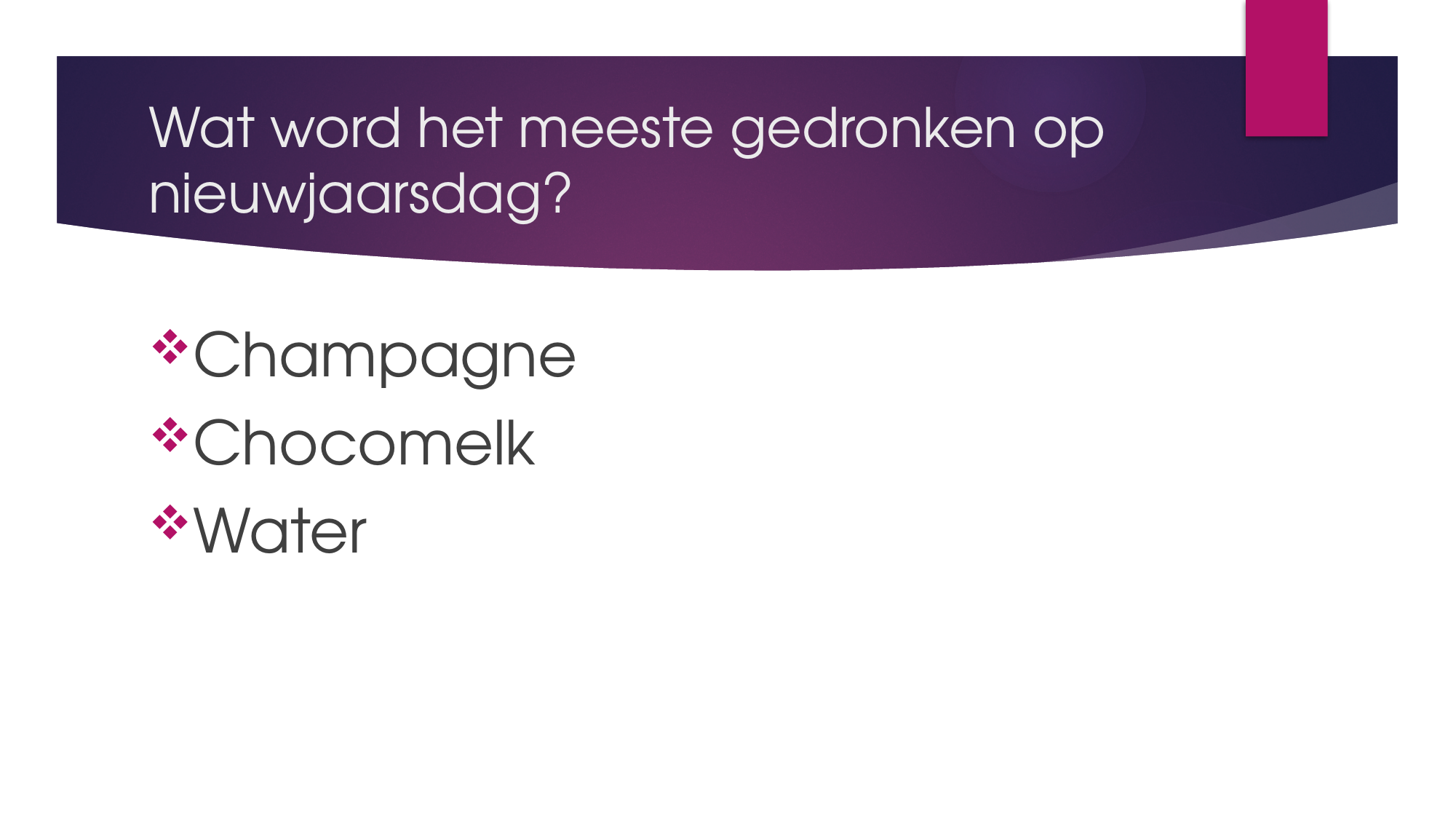

# Wat word het meeste gedronken op nieuwjaarsdag?
Champagne
Chocomelk
Water